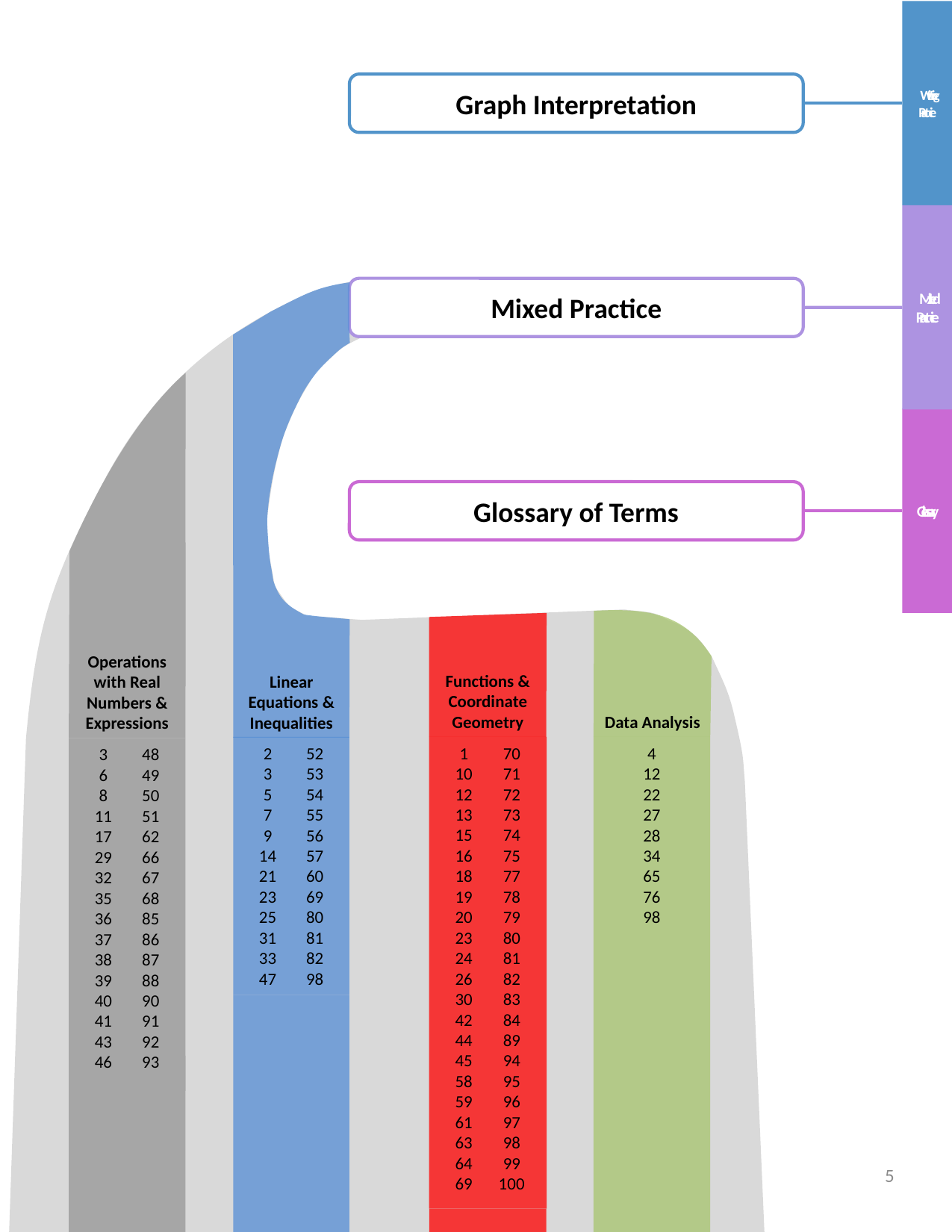

Writing Practice
Graph Interpretation
Mixed Practice

Mixed Practice
Linear Equations & Inequalities
Operations with Real Numbers & Expressions
Glossary
Glossary of Terms
Data Analysis
Functions & Coordinate Geometry
2
3
5
7
9
14
21
23
25
31
33
47
52
53
54
55
56
57
60
69
80
81
82
98
1
10
12
13
15
16
18
19
20
23
24
26
30
42
44
45
58
59
61
63
64
69
70
71
72
73
74
75
77
78
79
80
81
82
83
84
89
94
95
96
97
98
99
100
4
12
22
27
28
34
65
76
98
3
6
8
11
17
29
32
35
36
37
38
39
40
41
43
46

48
49
50
51
62
66
67
68
85
86
87
88
90
91
92
93

5